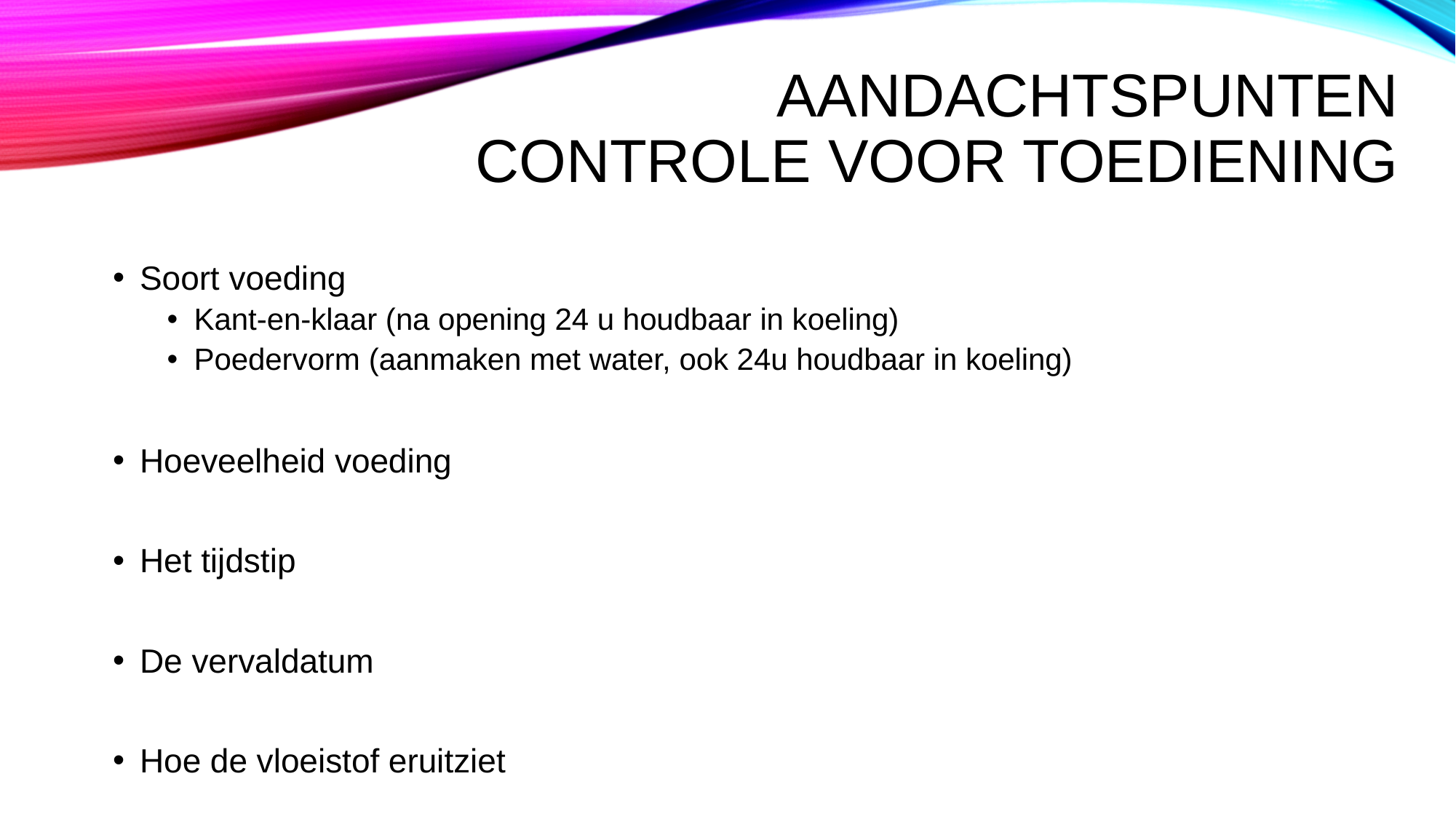

# Aandachtspunten controle voor toediening
Soort voeding
Kant-en-klaar (na opening 24 u houdbaar in koeling)
Poedervorm (aanmaken met water, ook 24u houdbaar in koeling)

Hoeveelheid voeding

Het tijdstip

De vervaldatum

Hoe de vloeistof eruitziet